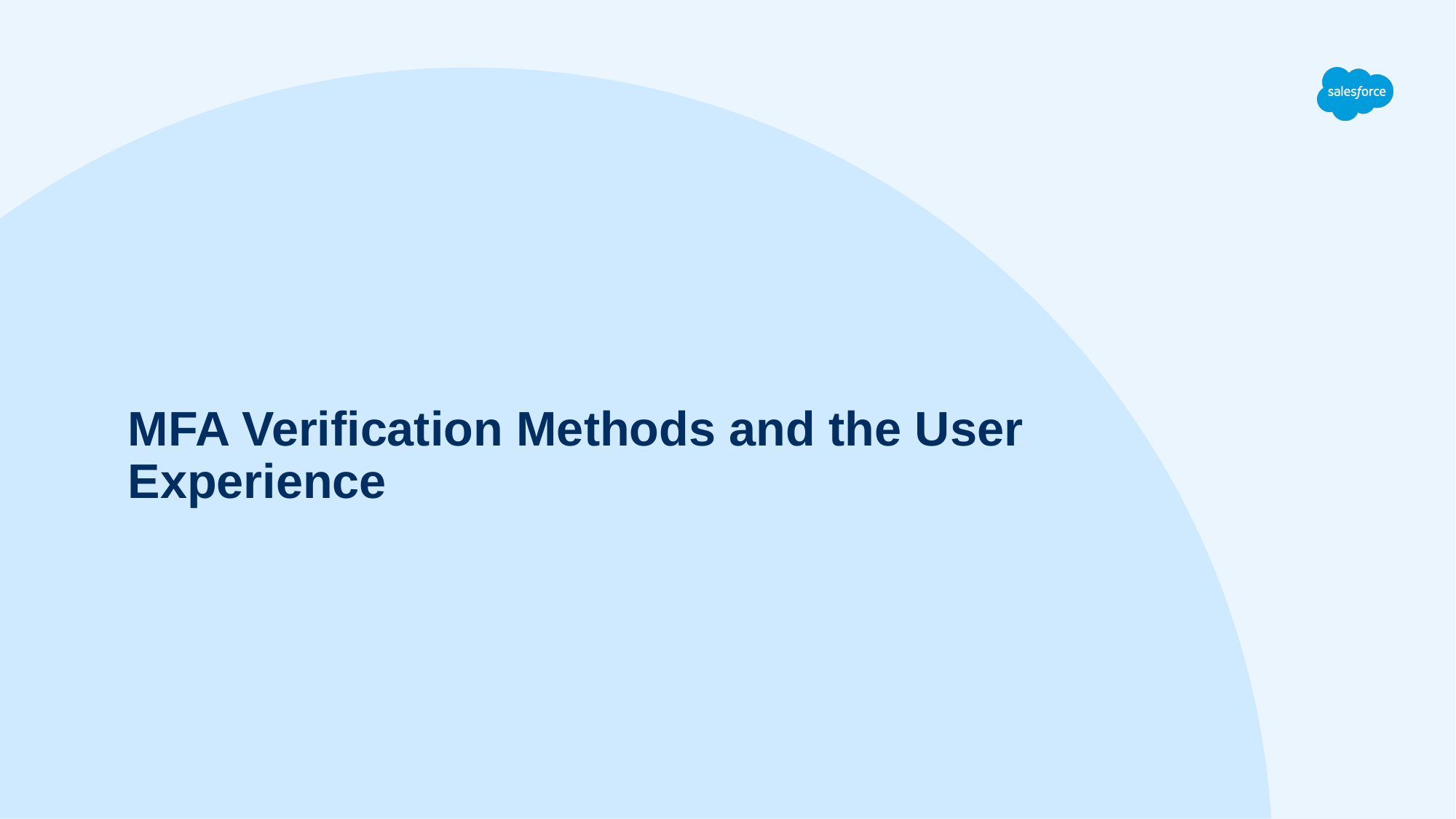

# MFA Verification Methods and the User Experience